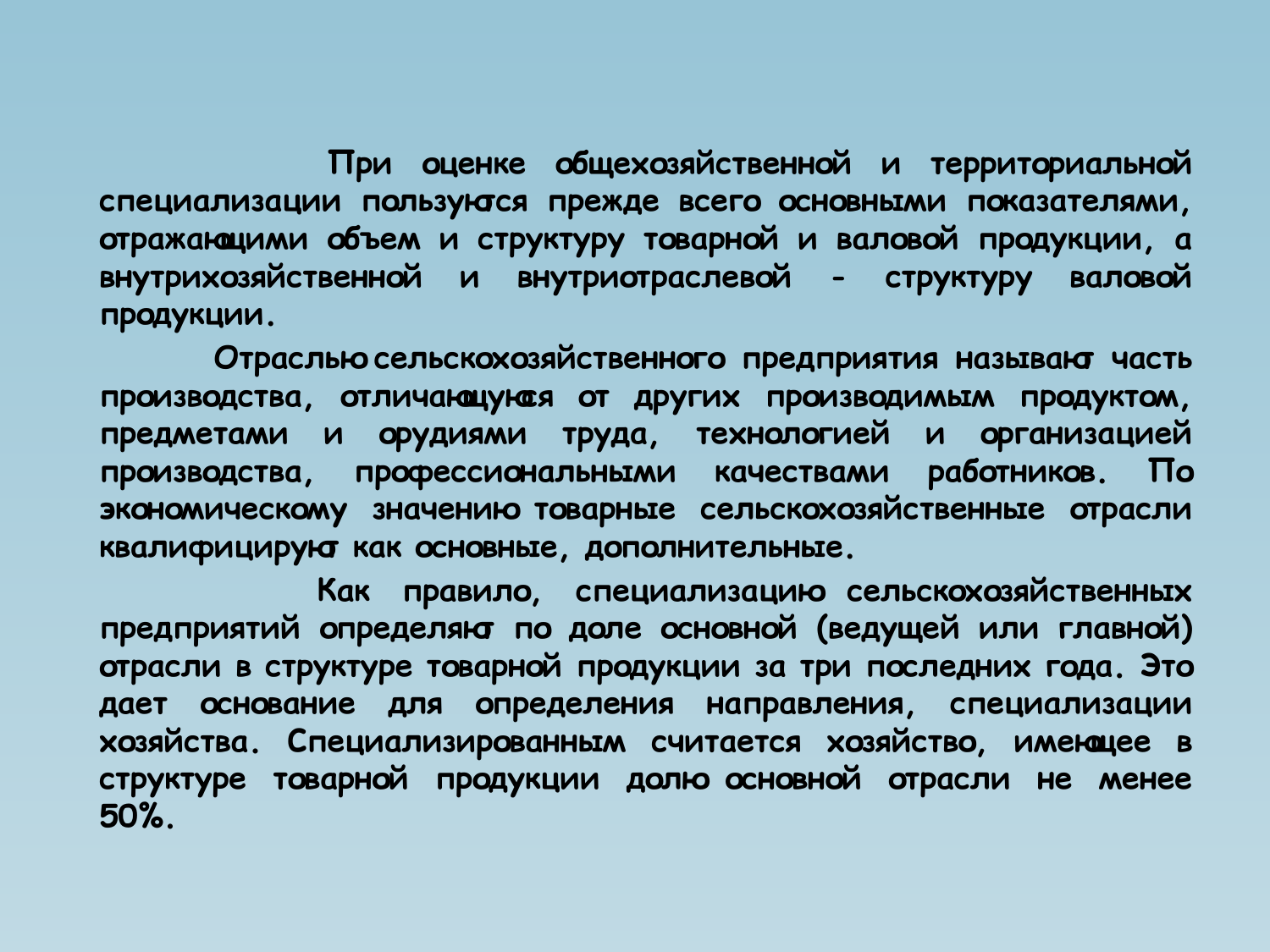

При оценке общехозяйственной и территориальной специализации пользуются прежде всего основными показателями, отражающими объем и структуру товарной и валовой продукции, а внутрихозяйственной и внутриотраслевой - структуру валовой продукции.
         Отраслью сельскохозяйственного предприятия называют часть производства, отличающуюся от других производимым продуктом, предметами и орудиями труда, технологией и организацией производства, профессиональными качествами работников. По экономическому значению товарные сельскохозяйственные отрасли квалифицируют как основные, дополнительные.
        Как правило, специализацию сельскохозяйственных предприятий определяют по доле основной (ведущей или главной) отрасли в структуре товарной продукции за три последних года. Это дает основание для определения направления, специализации хозяйства. Специализированным считается хозяйство, имеющее в структуре товарной продукции долю основной отрасли не менее 50%.